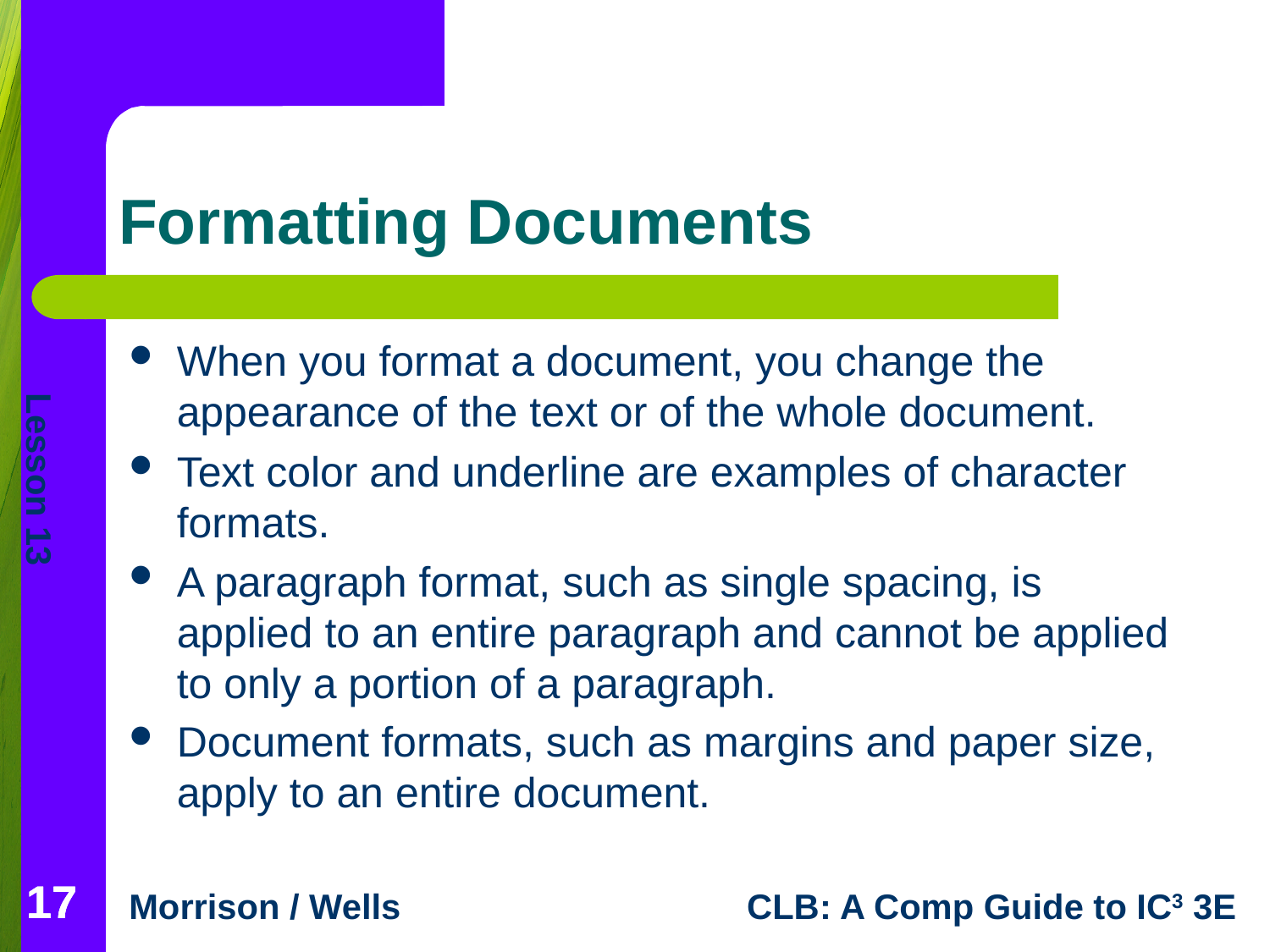

# Formatting Documents
When you format a document, you change the appearance of the text or of the whole document.
Text color and underline are examples of character formats.
A paragraph format, such as single spacing, is applied to an entire paragraph and cannot be applied to only a portion of a paragraph.
Document formats, such as margins and paper size, apply to an entire document.
17
17
17